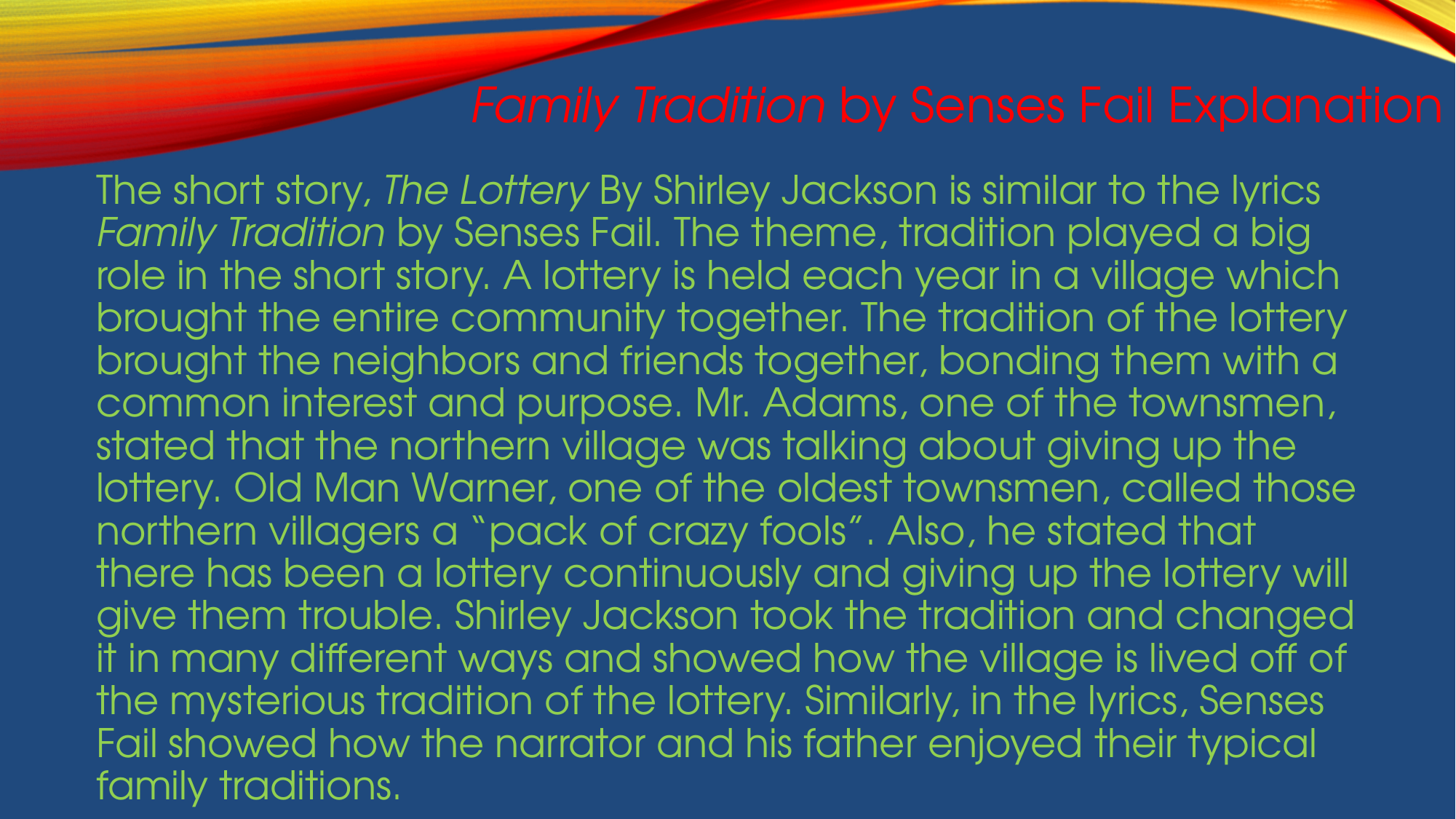

# Family Tradition by Senses Fail Explanation
The short story, The Lottery By Shirley Jackson is similar to the lyrics Family Tradition by Senses Fail. The theme, tradition played a big role in the short story. A lottery is held each year in a village which brought the entire community together. The tradition of the lottery brought the neighbors and friends together, bonding them with a common interest and purpose. Mr. Adams, one of the townsmen, stated that the northern village was talking about giving up the lottery. Old Man Warner, one of the oldest townsmen, called those northern villagers a “pack of crazy fools”. Also, he stated that there has been a lottery continuously and giving up the lottery will give them trouble. Shirley Jackson took the tradition and changed it in many different ways and showed how the village is lived off of the mysterious tradition of the lottery. Similarly, in the lyrics, Senses Fail showed how the narrator and his father enjoyed their typical family traditions.